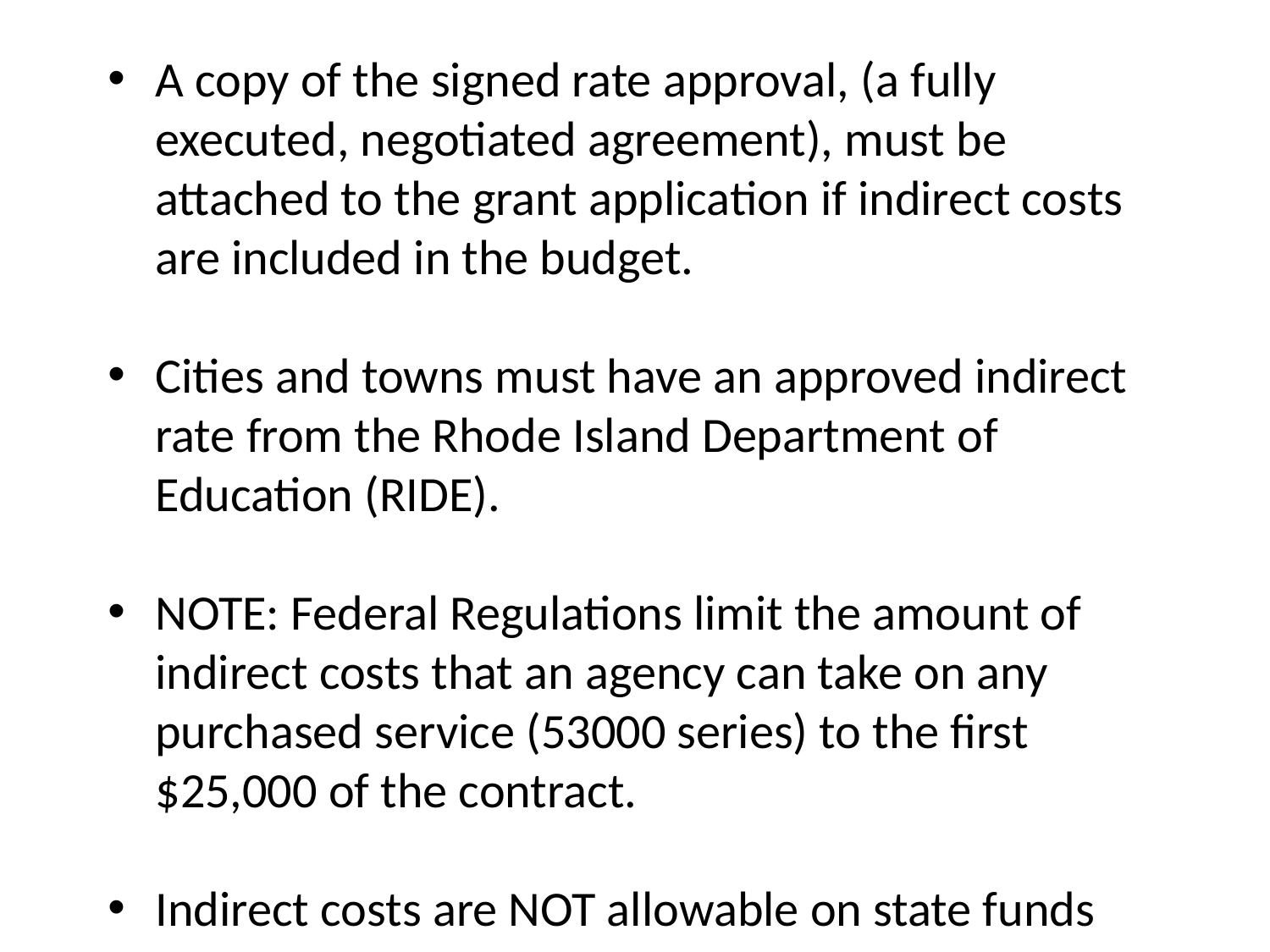

A copy of the signed rate approval, (a fully executed, negotiated agreement), must be attached to the grant application if indirect costs are included in the budget.

Cities and towns must have an approved indirect rate from the Rhode Island Department of Education (RIDE).

NOTE: Federal Regulations limit the amount of indirect costs that an agency can take on any purchased service (53000 series) to the first $25,000 of the contract.

Indirect costs are NOT allowable on state funds